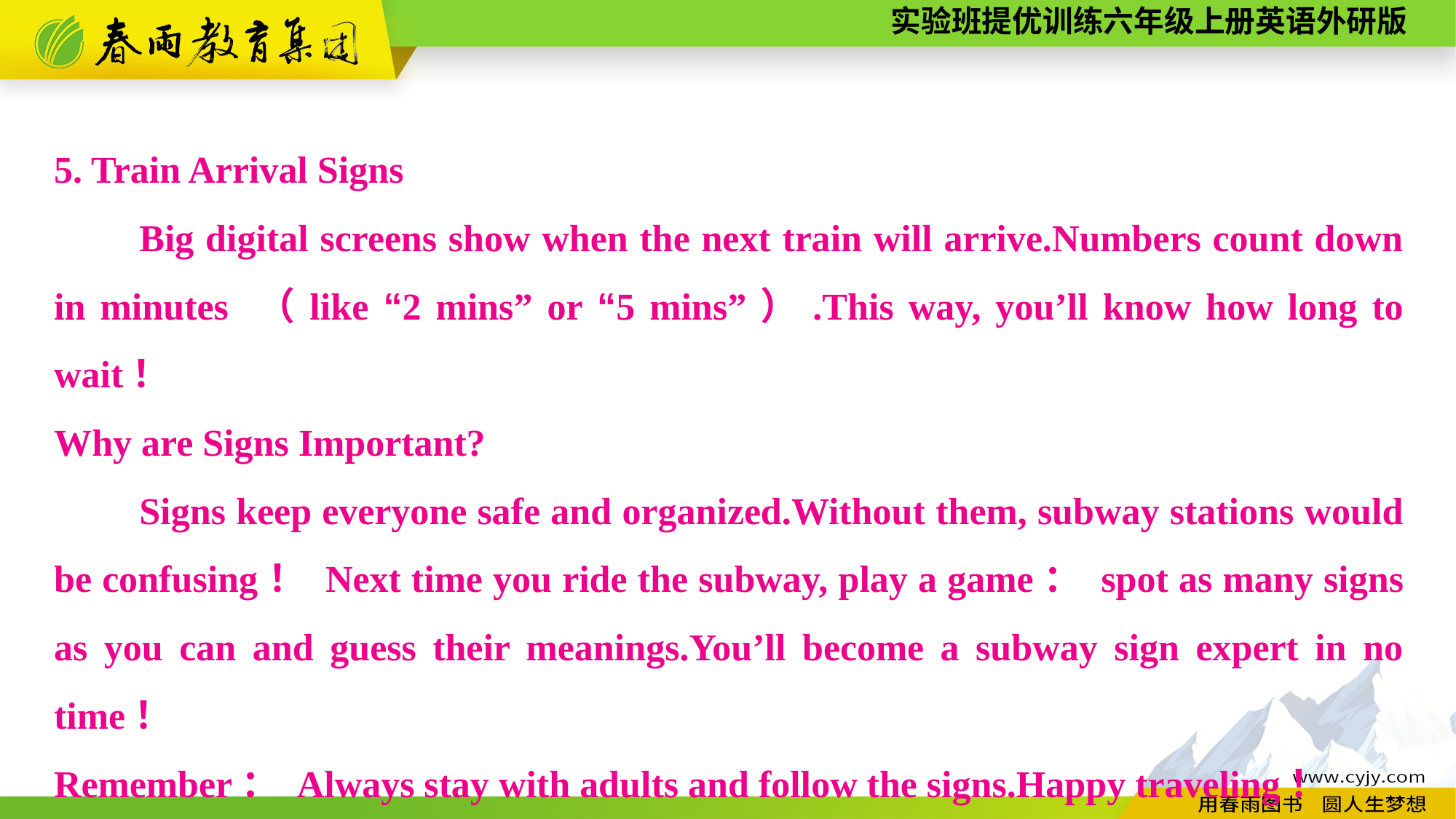

5. Train Arrival Signs
Big digital screens show when the next train will arrive.Numbers count down in minutes （like “2 mins” or “5 mins”）.This way, you’ll know how long to wait！
Why are Signs Important?
Signs keep everyone safe and organized.Without them, subway stations would be confusing！ Next time you ride the subway, play a game： spot as many signs as you can and guess their meanings.You’ll become a subway sign expert in no time！
Remember： Always stay with adults and follow the signs.Happy traveling！